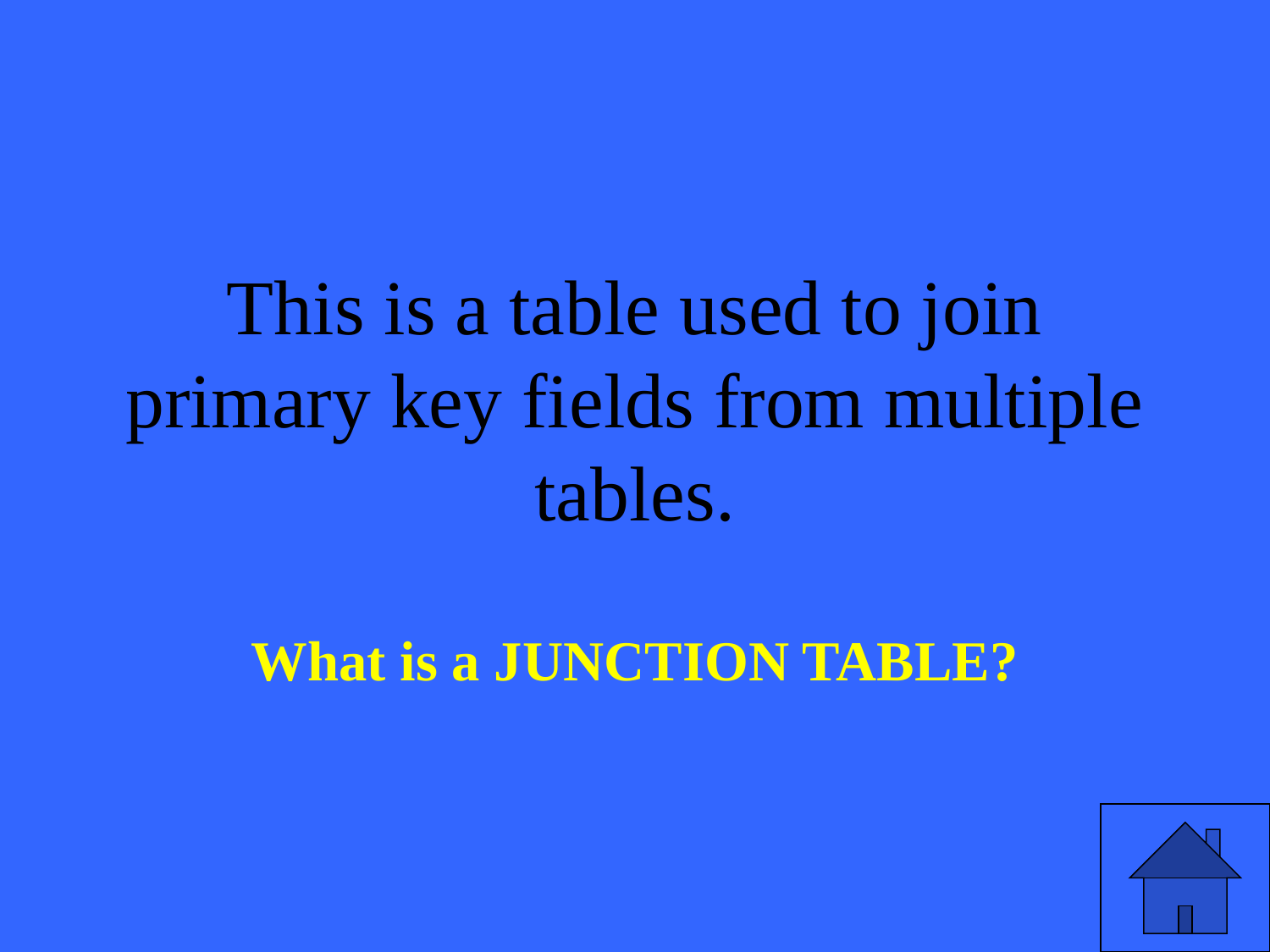

# This is a table used to join primary key fields from multiple tables.

What is a JUNCTION TABLE?